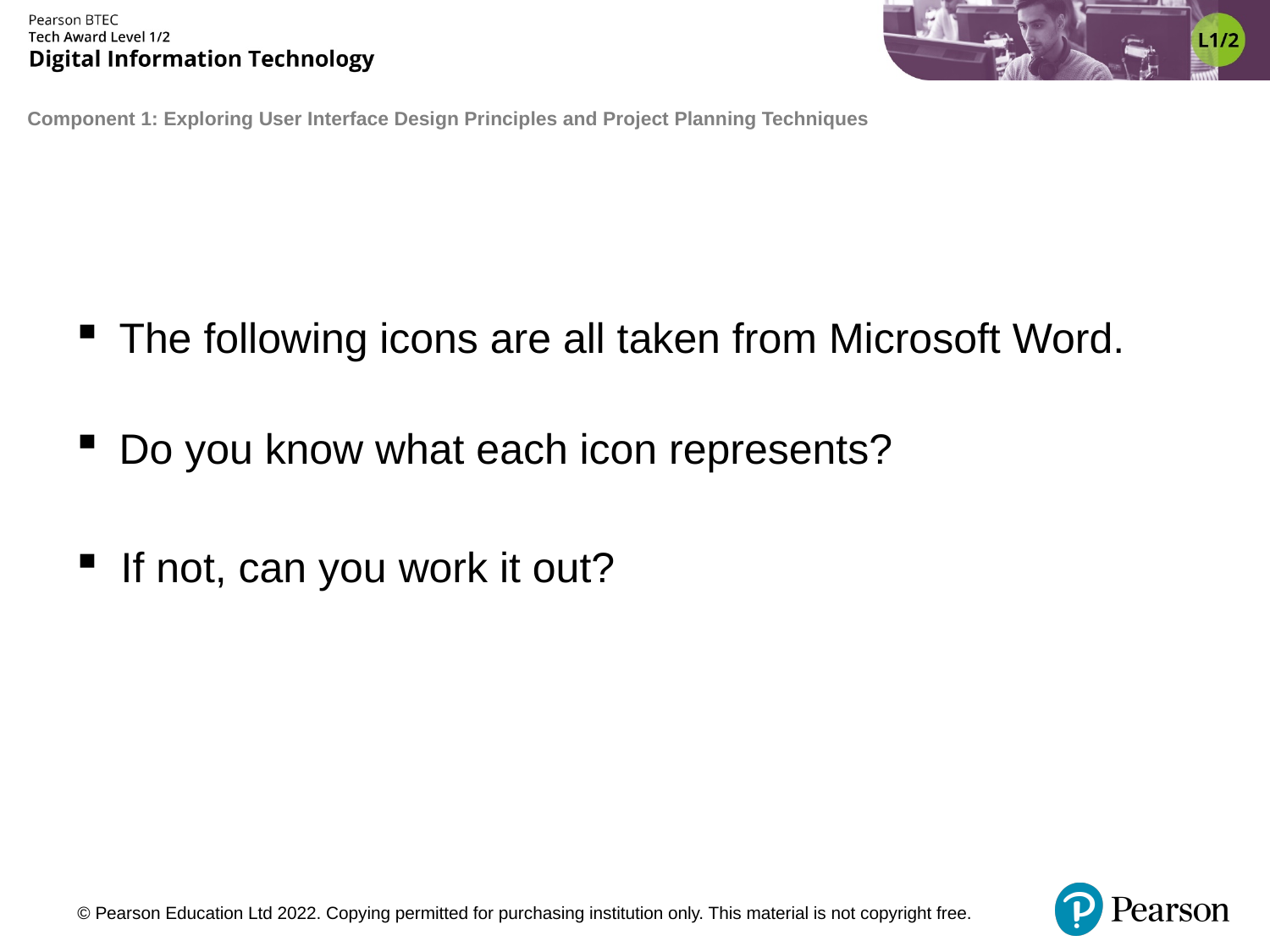

The following icons are all taken from Microsoft Word.
Do you know what each icon represents?

If not, can you work it out?